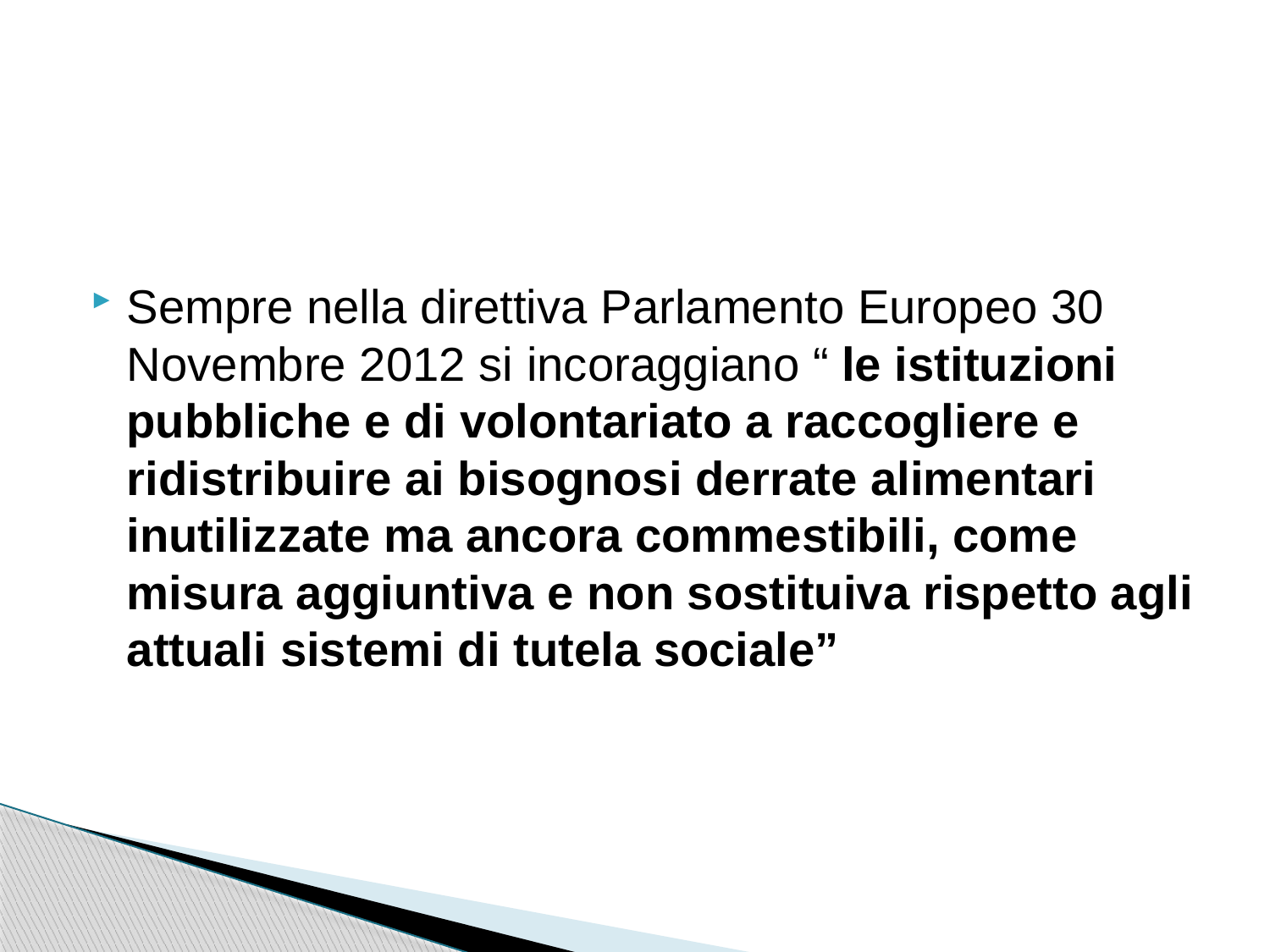

#

Sempre nella direttiva Parlamento Europeo 30 Novembre 2012 si incoraggiano “ le istituzioni pubbliche e di volontariato a raccogliere e ridistribuire ai bisognosi derrate alimentari inutilizzate ma ancora commestibili, come misura aggiuntiva e non sostituiva rispetto agli attuali sistemi di tutela sociale”